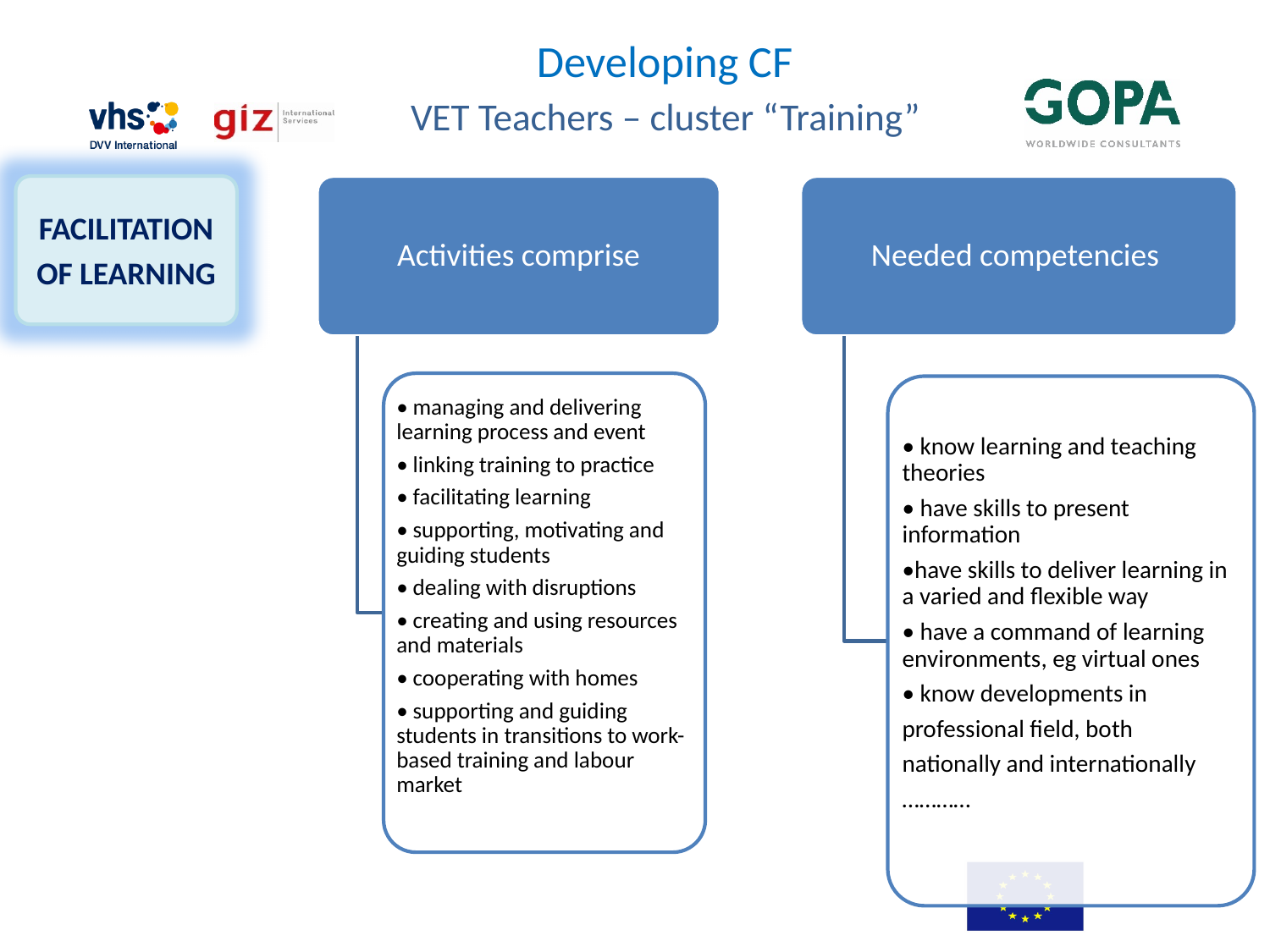

Developing CF
 VET Teachers – cluster “Training”

FACILITATION
OF LEARNING

Activities comprise
• managing and delivering learning process and event
• linking training to practice
• facilitating learning
• supporting, motivating and guiding students
• dealing with disruptions
• creating and using resources and materials
• cooperating with homes
• supporting and guiding students in transitions to work-based training and labour market

Needed competencies
• know learning and teaching  theories
• have skills to present information
•have skills to deliver learning in a varied and flexible way
• have a command of learning environments, eg virtual ones
• know developments in
professional field, both
nationally and internationally
…………